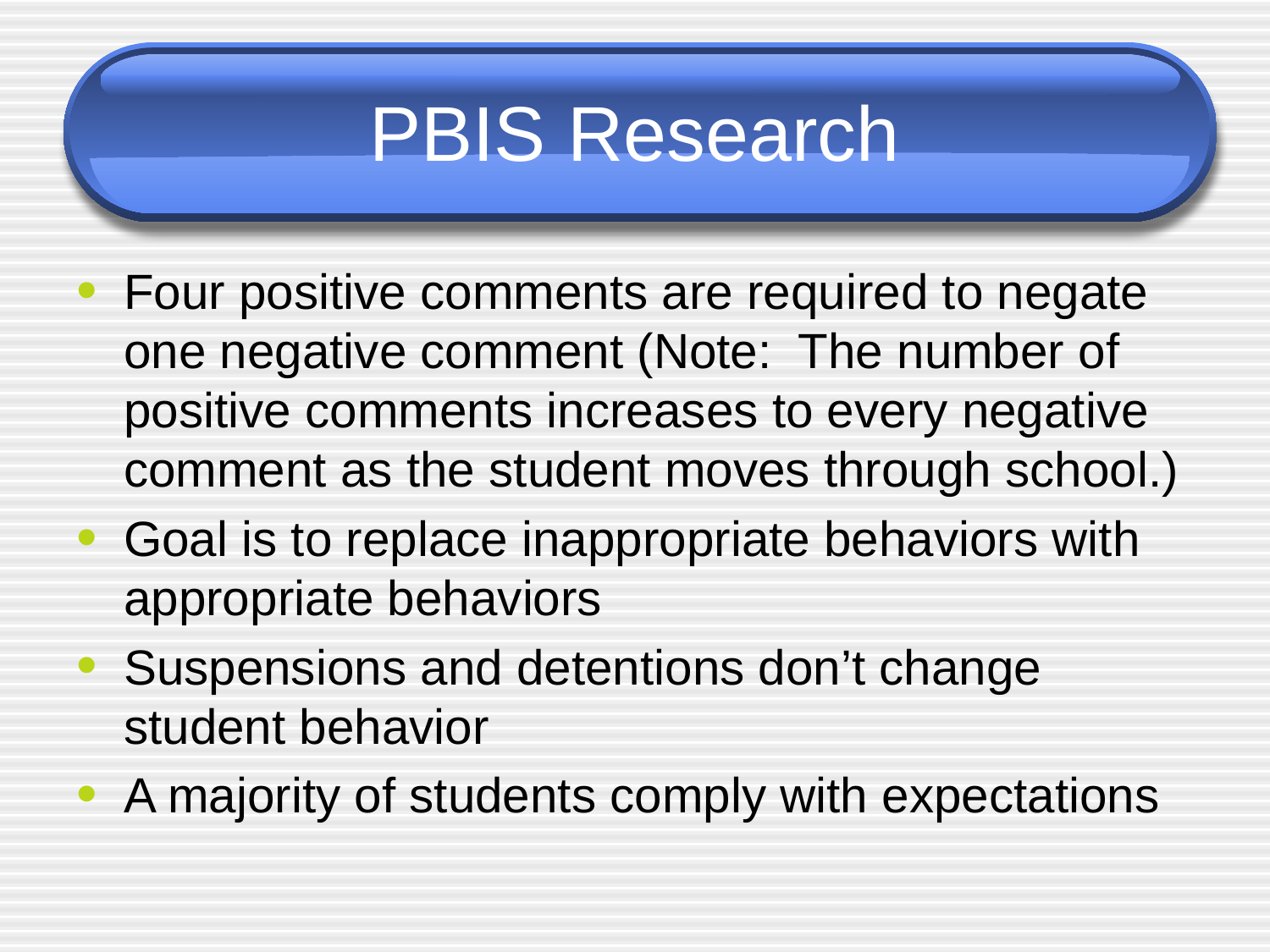

# PBIS Research
Four positive comments are required to negate one negative comment (Note:  The number of positive comments increases to every negative comment as the student moves through school.)
Goal is to replace inappropriate behaviors with appropriate behaviors
Suspensions and detentions don’t change student behavior
A majority of students comply with expectations